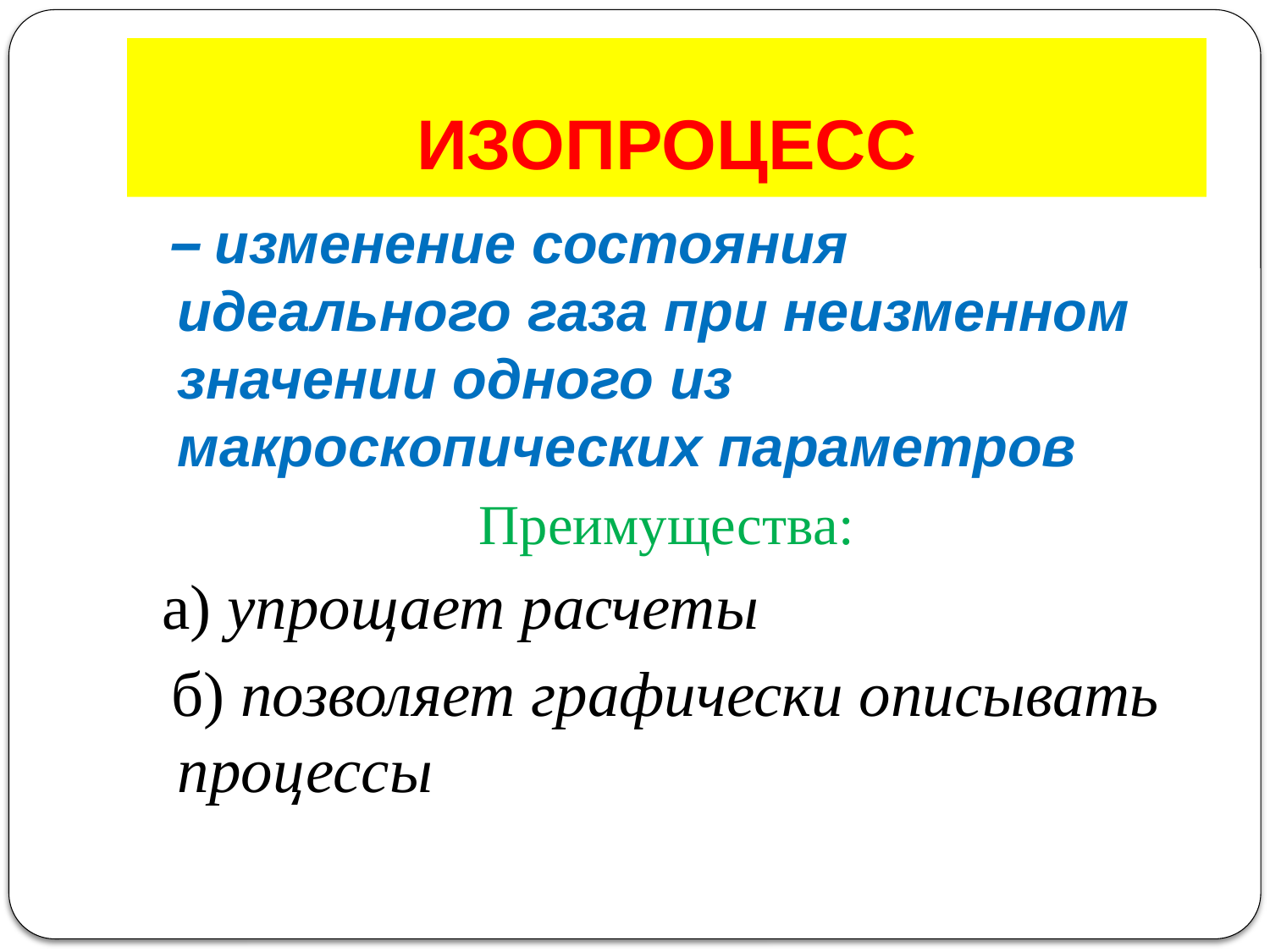

# ИЗОПРОЦЕСС
  – изменение состояния идеального газа при неизменном значении одного из макроскопических параметров
Преимущества:
  а) упрощает расчеты
  б) позволяет графически описывать   процессы